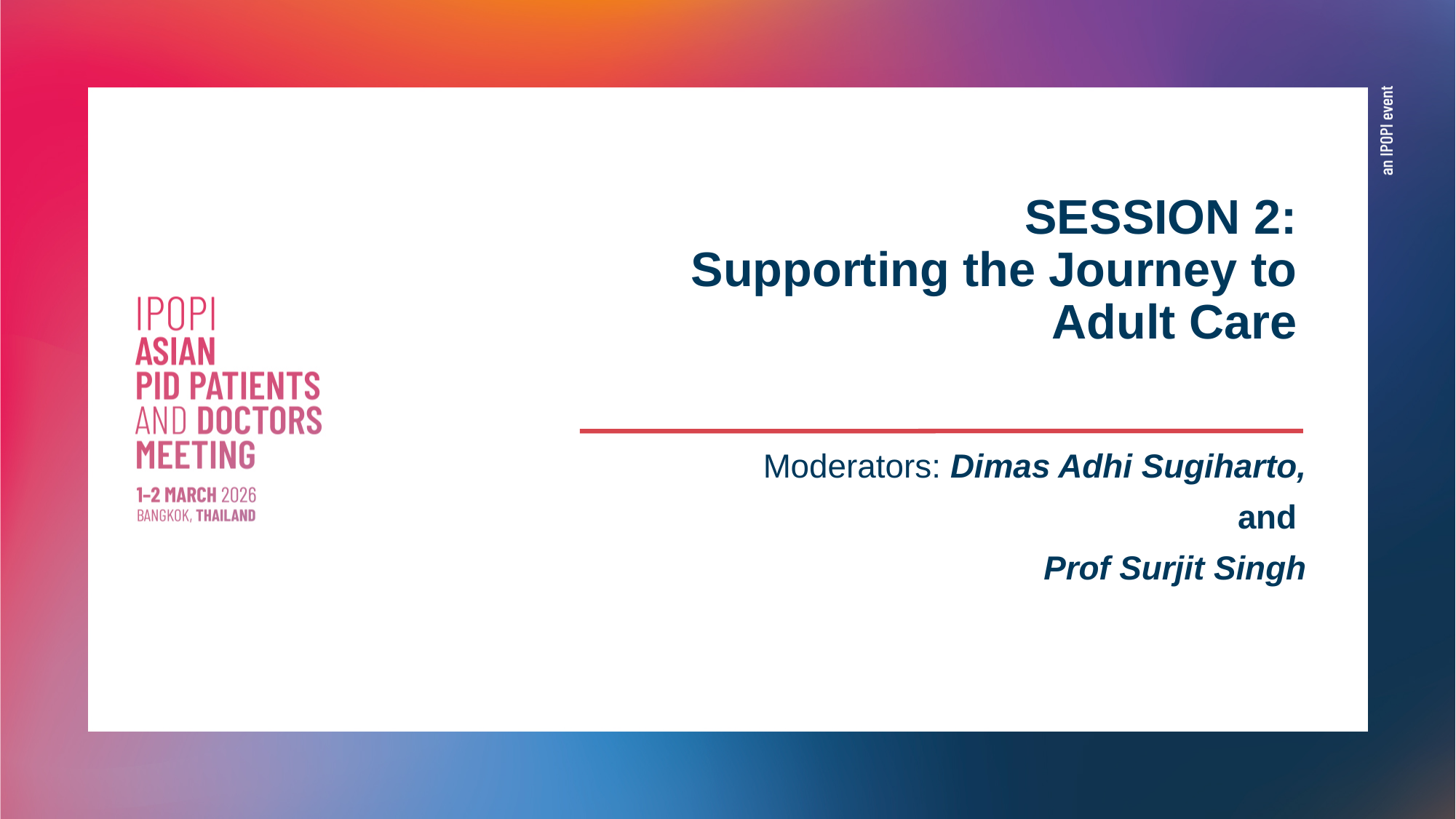

# SESSION 2: Supporting the Journey to Adult Care
Moderators: Dimas Adhi Sugiharto,
and
Prof Surjit Singh